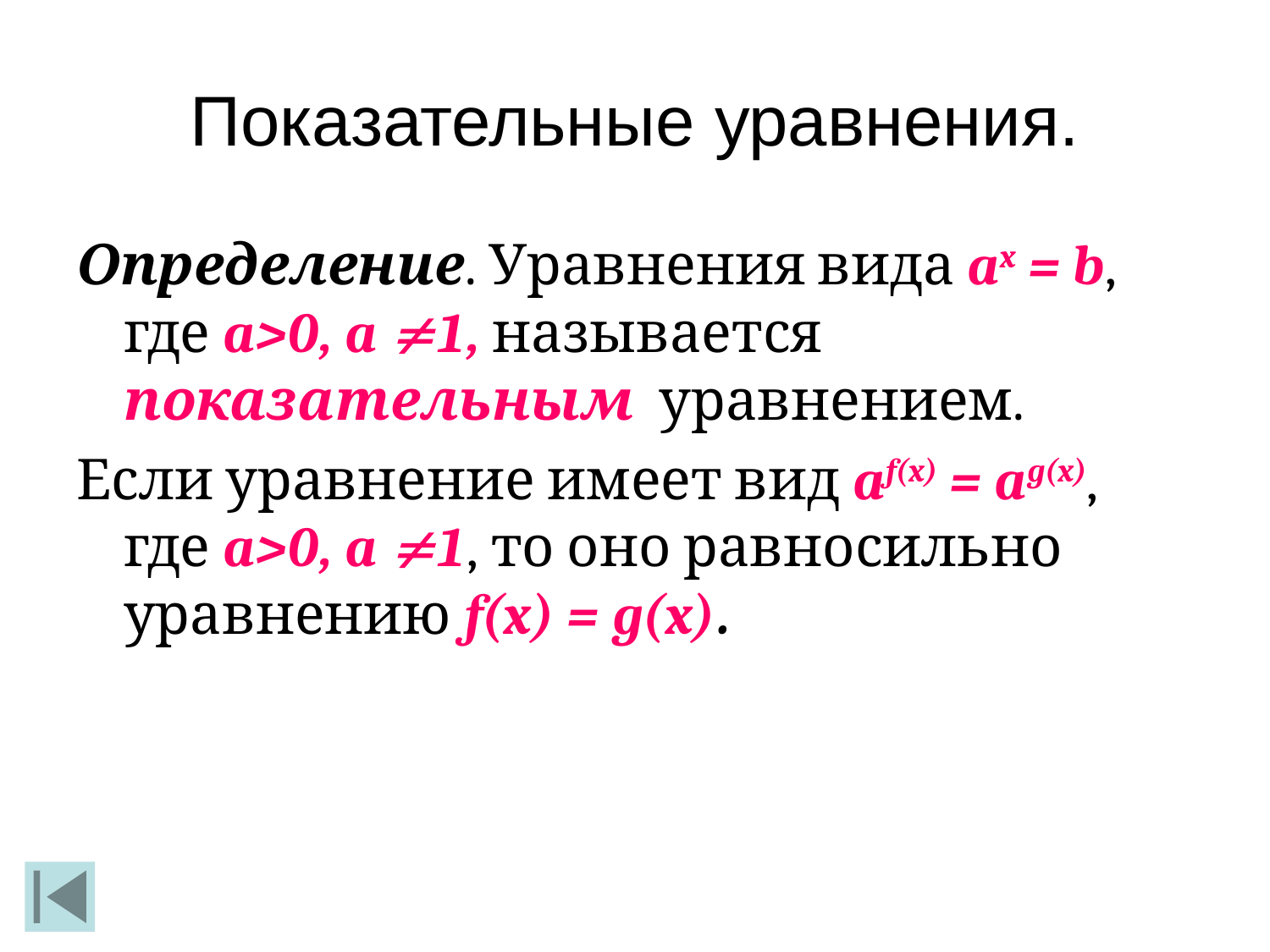

# Показательные уравнения.
Определение. Уравнения вида ax = b, где a>0, a ≠1, называется показательным  уравнением.
Если уравнение имеет вид af(x) = ag(x), где a>0, a ≠1, то оно равносильно уравнению f(x) = g(x).